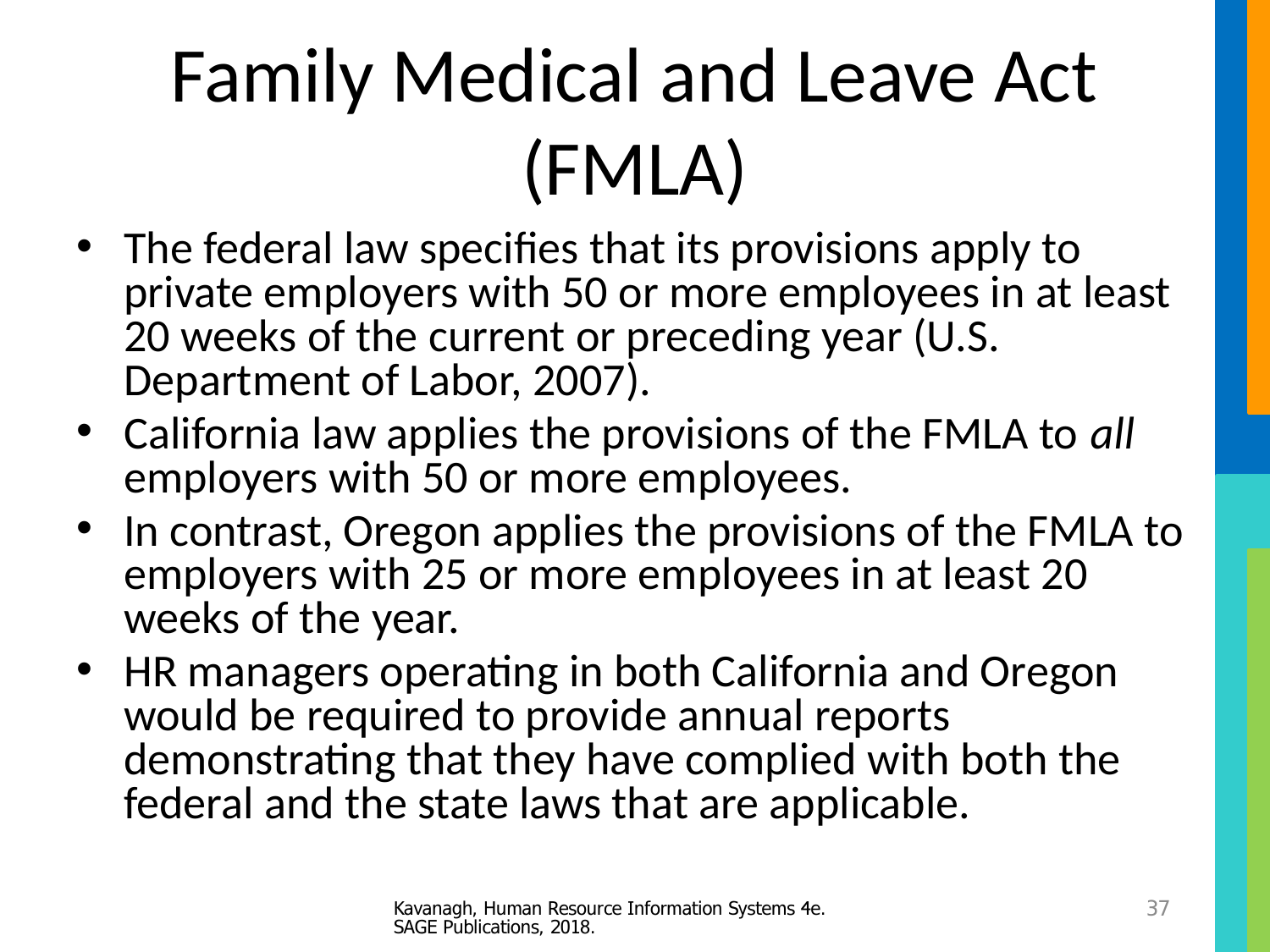

# Family Medical and Leave Act (FMLA)
The federal law specifies that its provisions apply to private employers with 50 or more employees in at least 20 weeks of the current or preceding year (U.S. Department of Labor, 2007).
California law applies the provisions of the FMLA to all employers with 50 or more employees.
In contrast, Oregon applies the provisions of the FMLA to employers with 25 or more employees in at least 20 weeks of the year.
HR managers operating in both California and Oregon would be required to provide annual reports demonstrating that they have complied with both the federal and the state laws that are applicable.
Kavanagh, Human Resource Information Systems 4e. SAGE Publications, 2018.
37